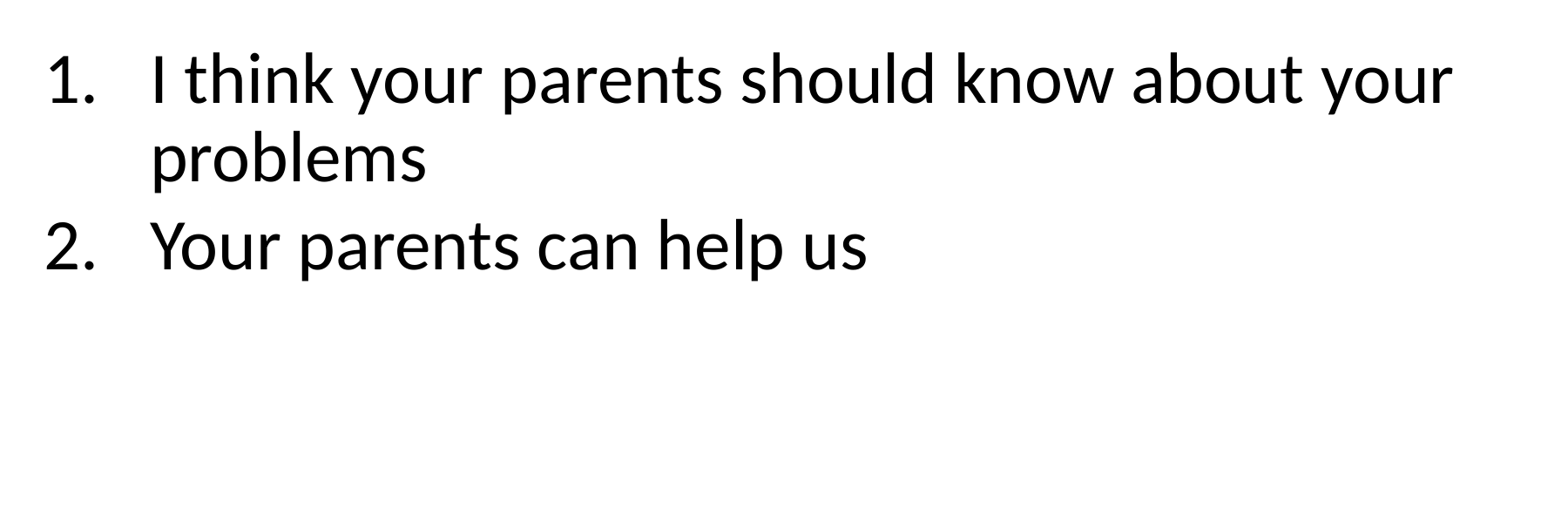

I think your parents should know about your problems
Your parents can help us